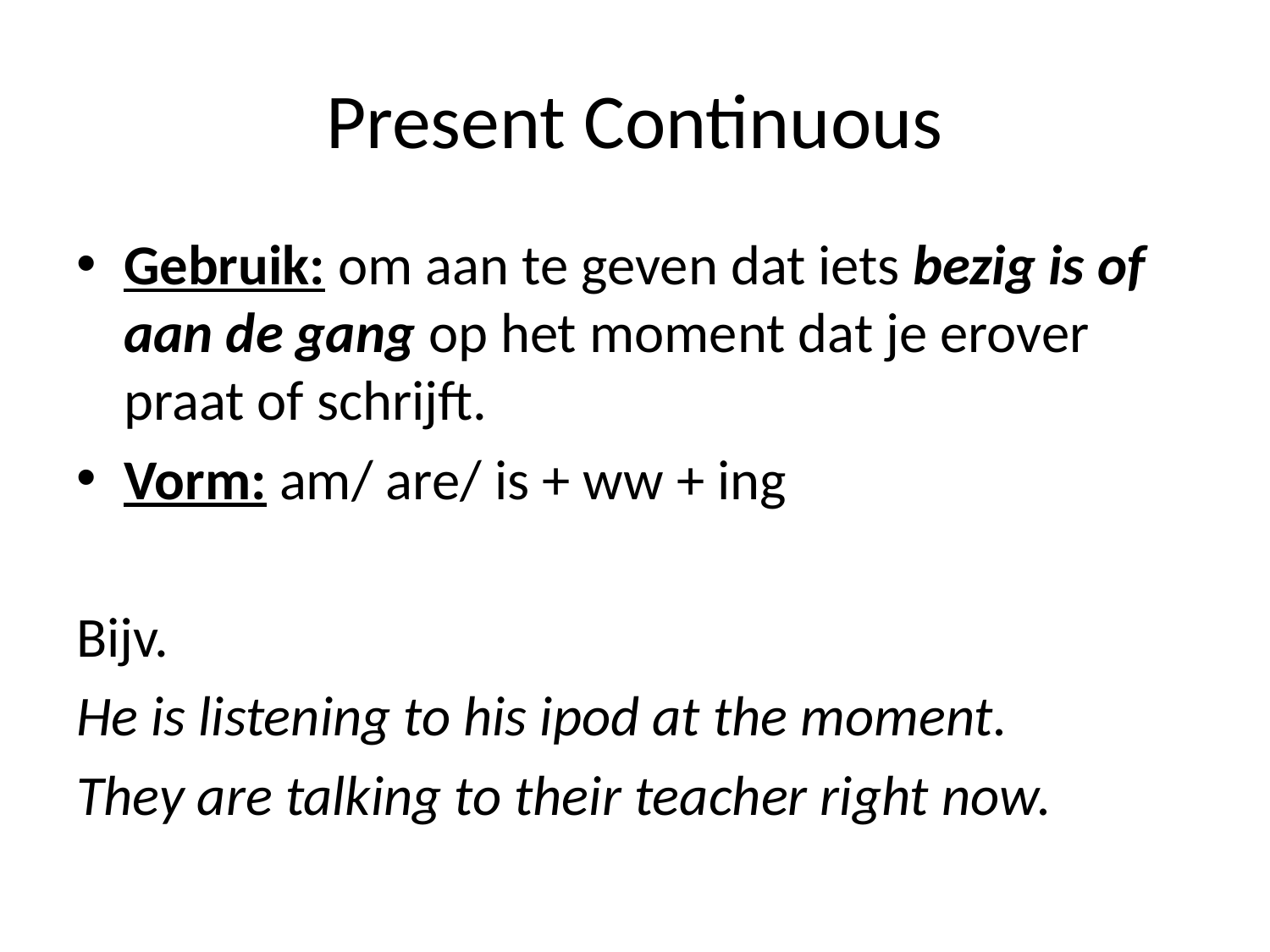

# Present Continuous
Gebruik: om aan te geven dat iets bezig is of aan de gang op het moment dat je erover praat of schrijft.
Vorm: am/ are/ is + ww + ing

Bijv.
He is listening to his ipod at the moment.
They are talking to their teacher right now.